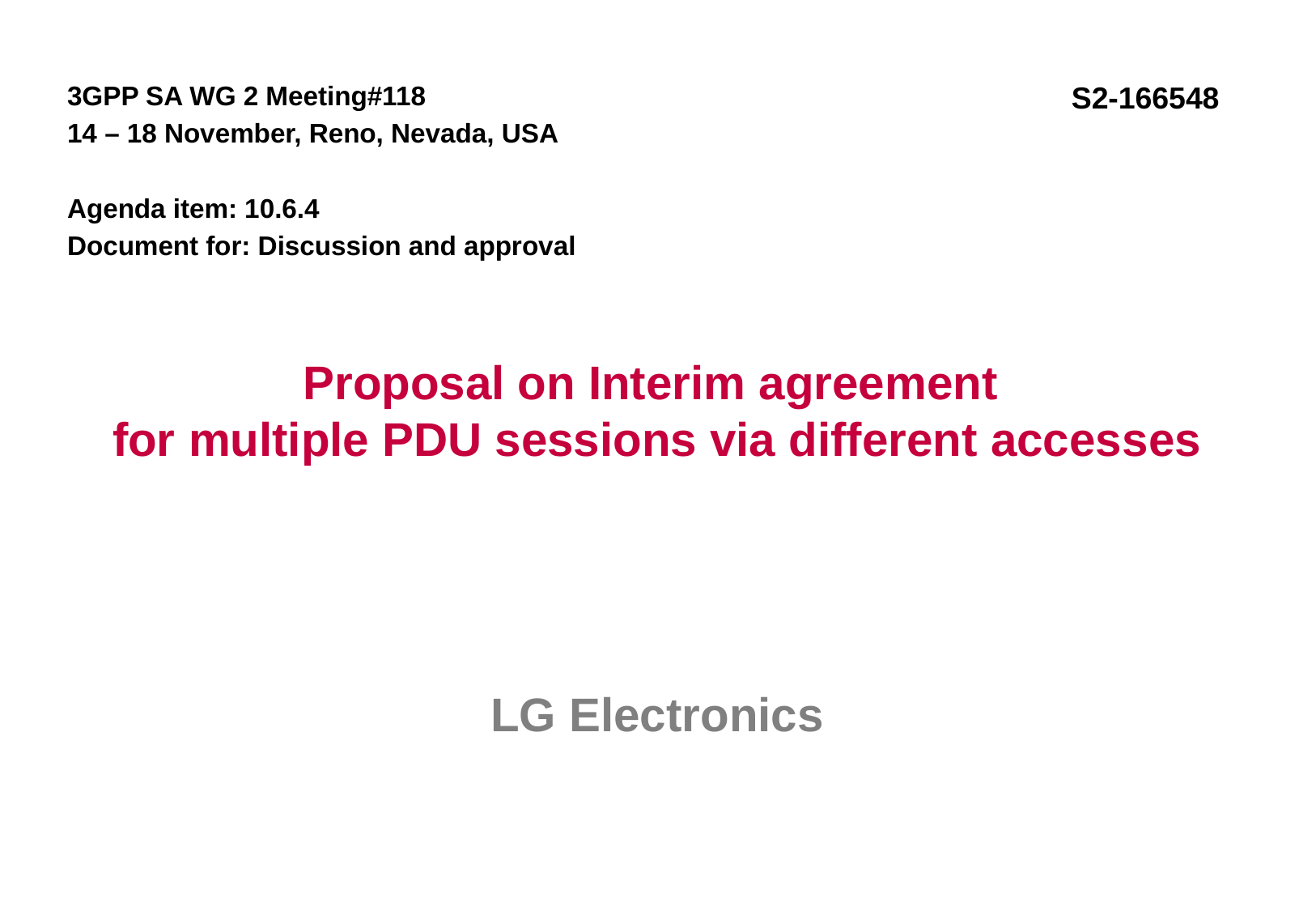

3GPP SA WG 2 Meeting#118
14 – 18 November, Reno, Nevada, USA

Agenda item: 10.6.4
Document for: Discussion and approval
S2-166548
# Proposal on Interim agreement for multiple PDU sessions via different accesses LG Electronics